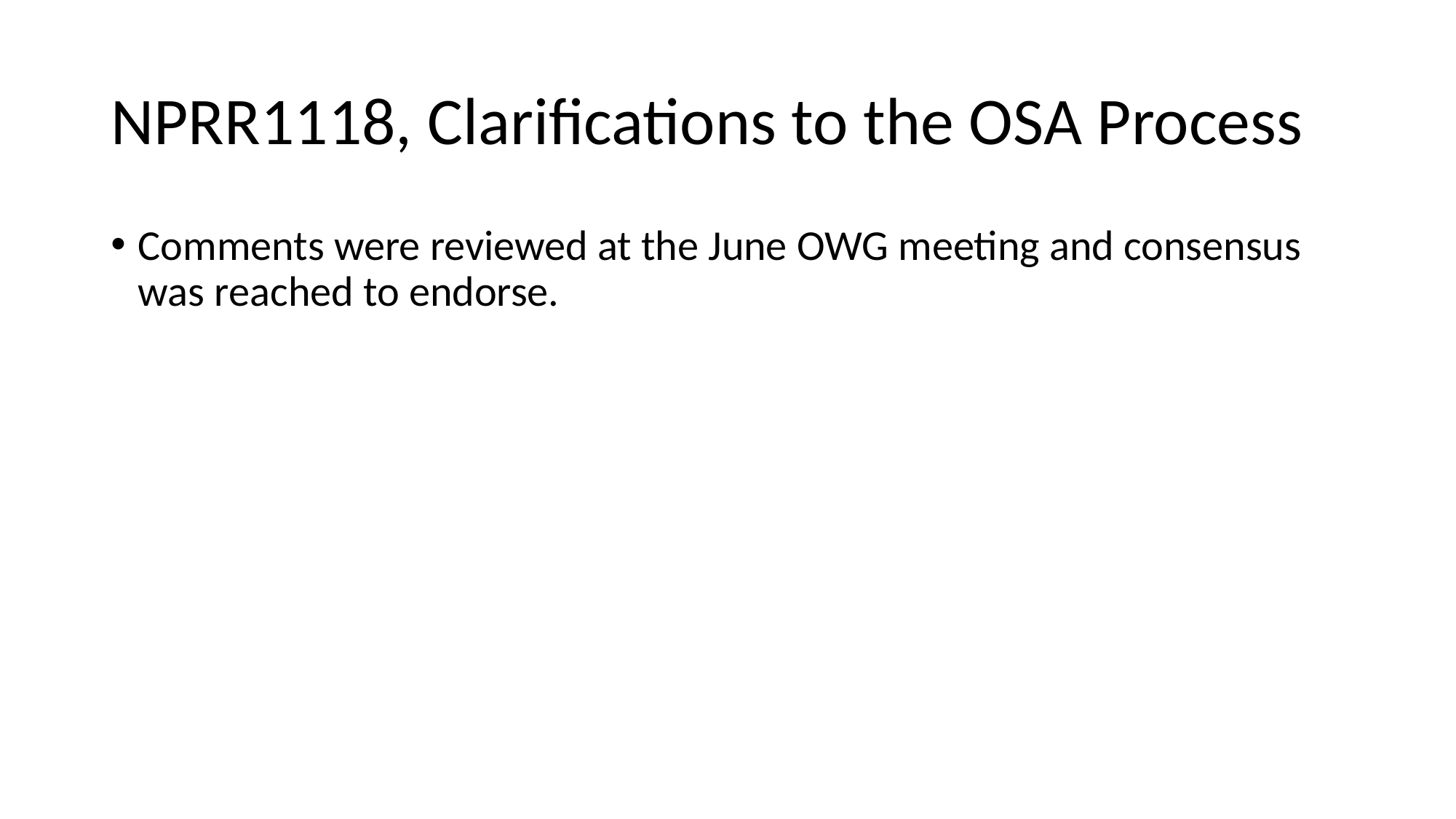

# NPRR1118, Clarifications to the OSA Process
Comments were reviewed at the June OWG meeting and consensus was reached to endorse.